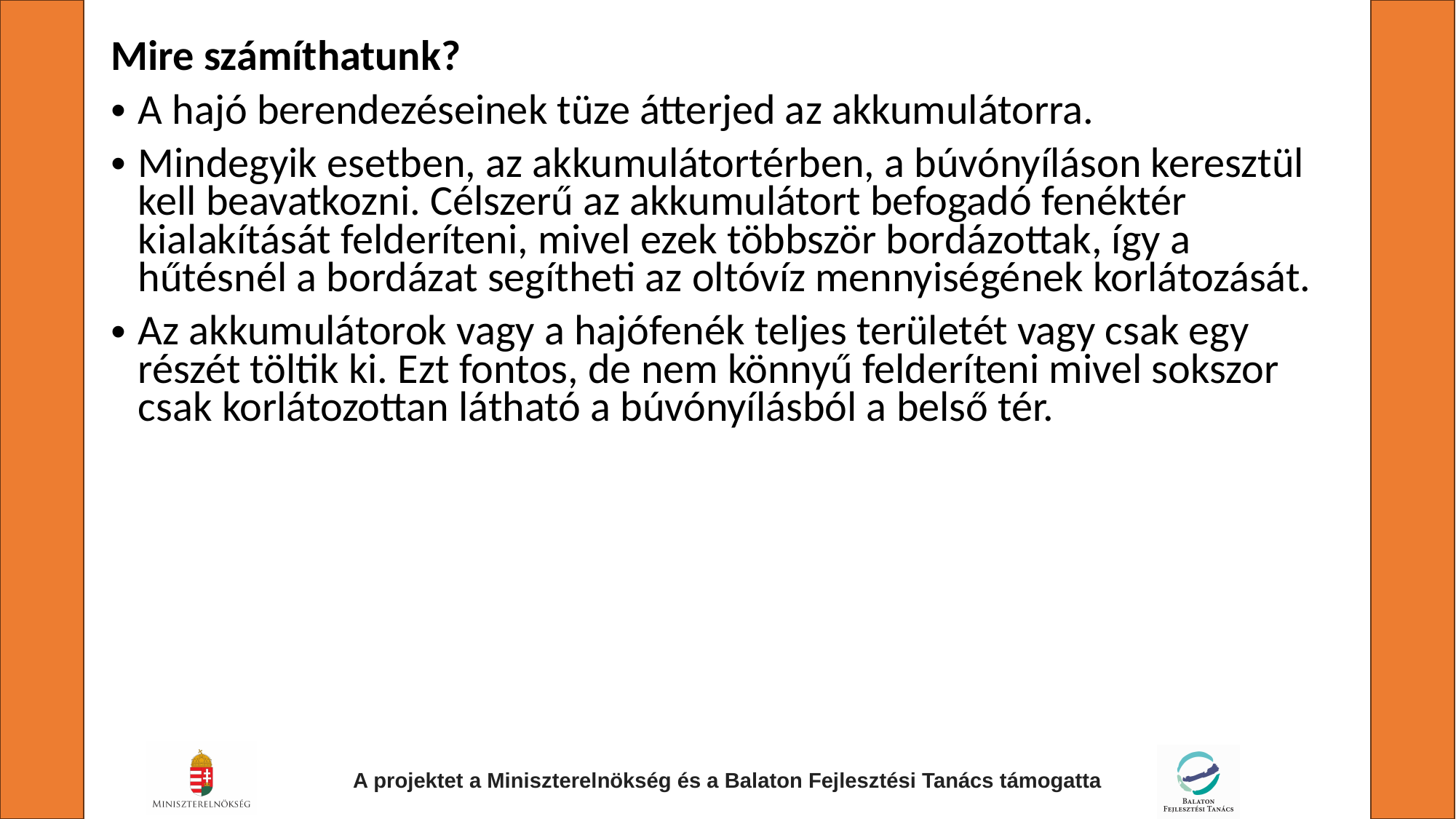

Mire számíthatunk?
A hajó berendezéseinek tüze átterjed az akkumulátorra.
Mindegyik esetben, az akkumulátortérben, a búvónyíláson keresztül kell beavatkozni. Célszerű az akkumulátort befogadó fenéktér kialakítását felderíteni, mivel ezek többször bordázottak, így a hűtésnél a bordázat segítheti az oltóvíz mennyiségének korlátozását.
Az akkumulátorok vagy a hajófenék teljes területét vagy csak egy részét töltik ki. Ezt fontos, de nem könnyű felderíteni mivel sokszor csak korlátozottan látható a búvónyílásból a belső tér.